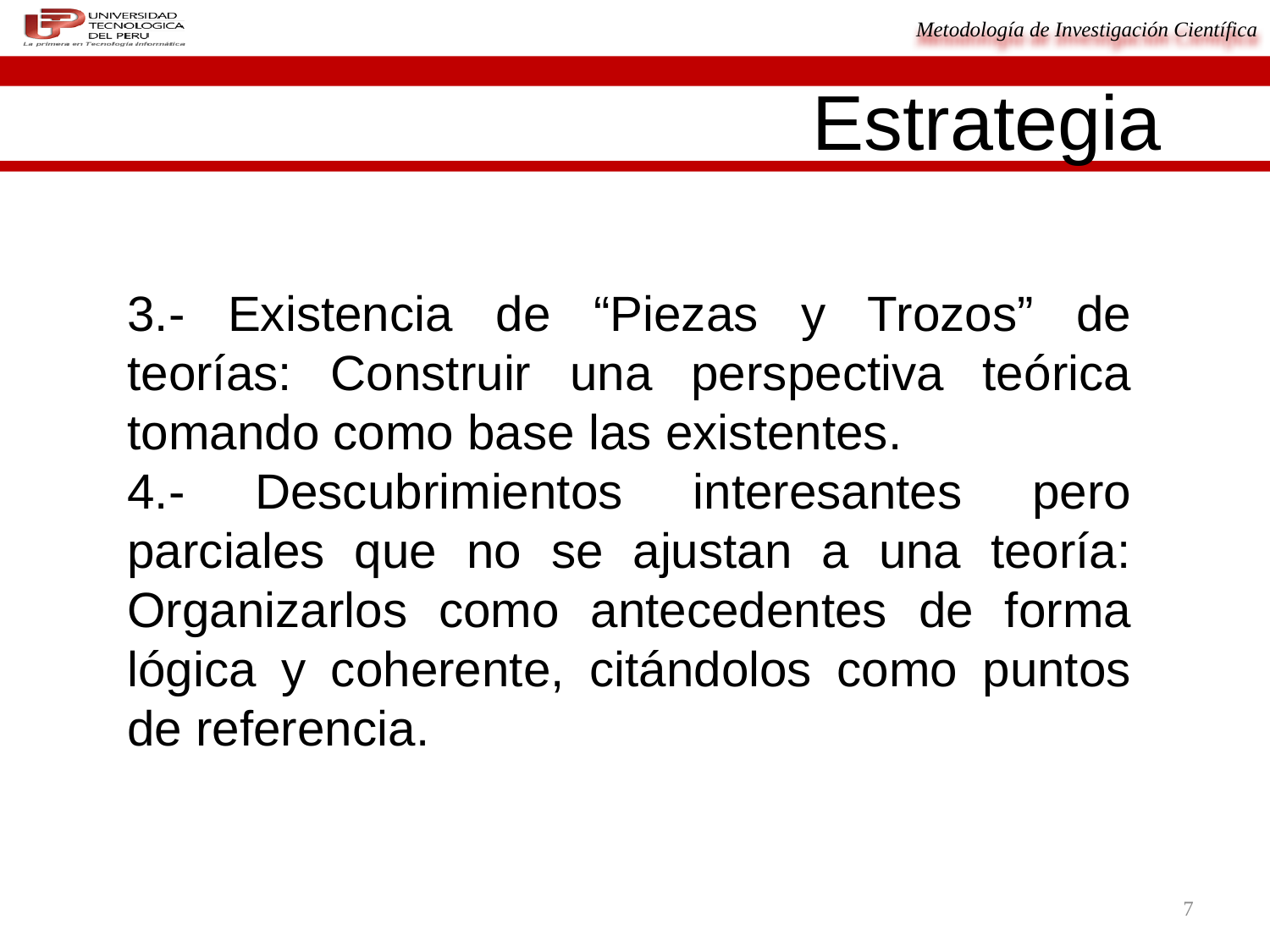

# Estrategia

3.- Existencia de “Piezas y Trozos” de teorías: Construir una perspectiva teórica tomando como base las existentes.
4.- Descubrimientos interesantes pero parciales que no se ajustan a una teoría: Organizarlos como antecedentes de forma lógica y coherente, citándolos como puntos de referencia.

7